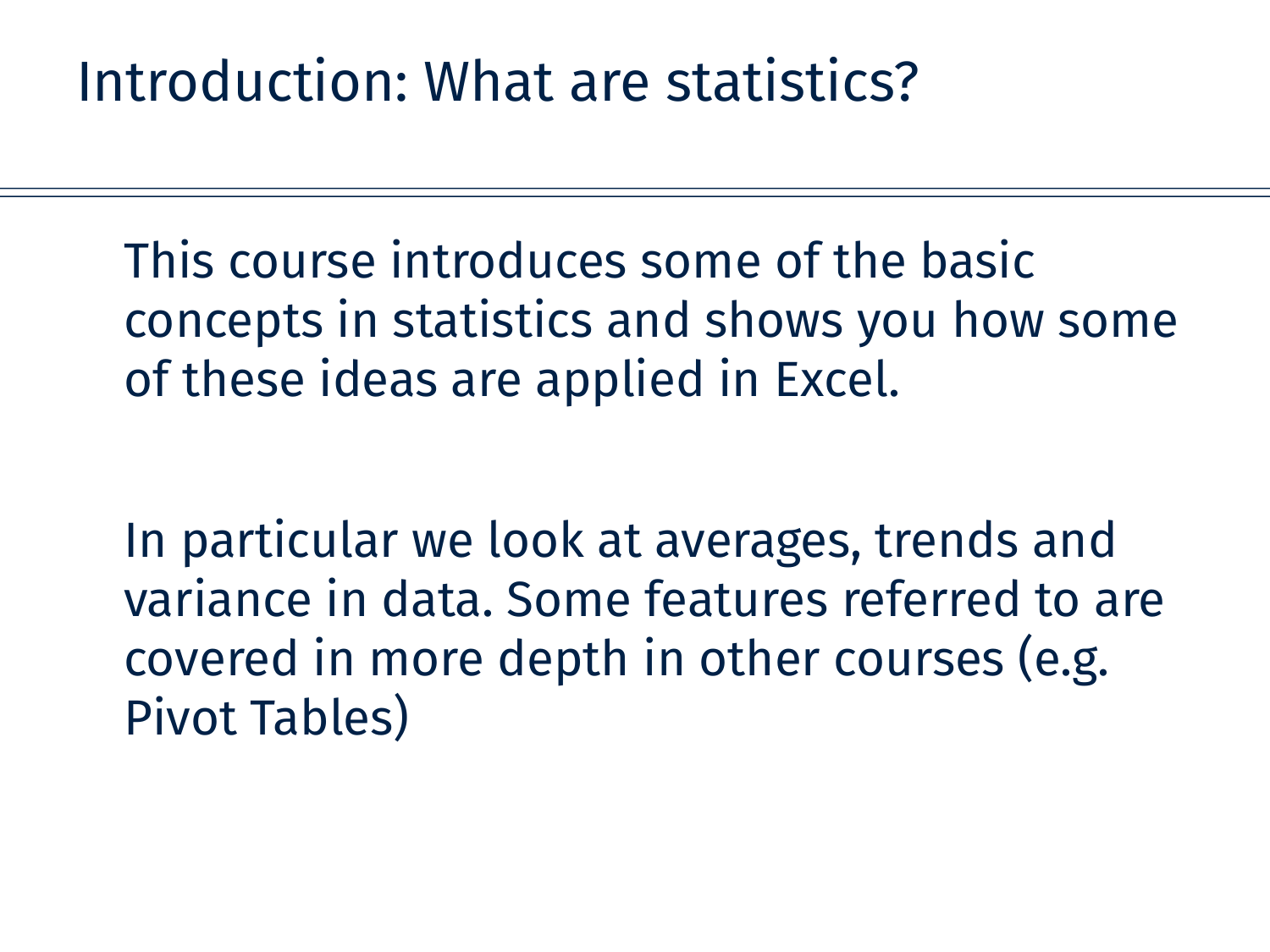

# Introduction: What are statistics?
	This course introduces some of the basic concepts in statistics and shows you how some of these ideas are applied in Excel.

	In particular we look at averages, trends and variance in data. Some features referred to are covered in more depth in other courses (e.g. Pivot Tables)